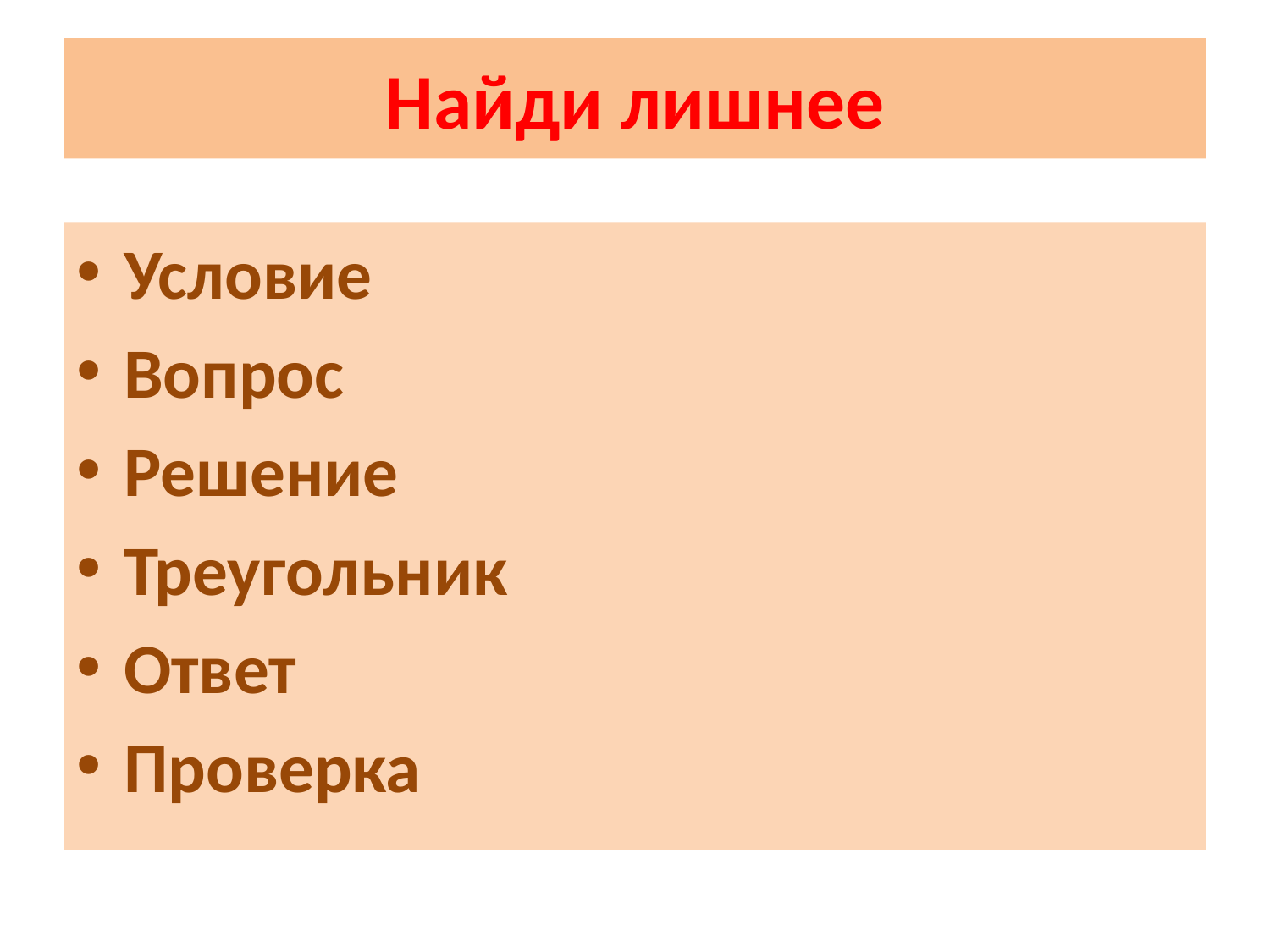

# Найди лишнее
Условие
Вопрос
Решение
Треугольник
Ответ
Проверка